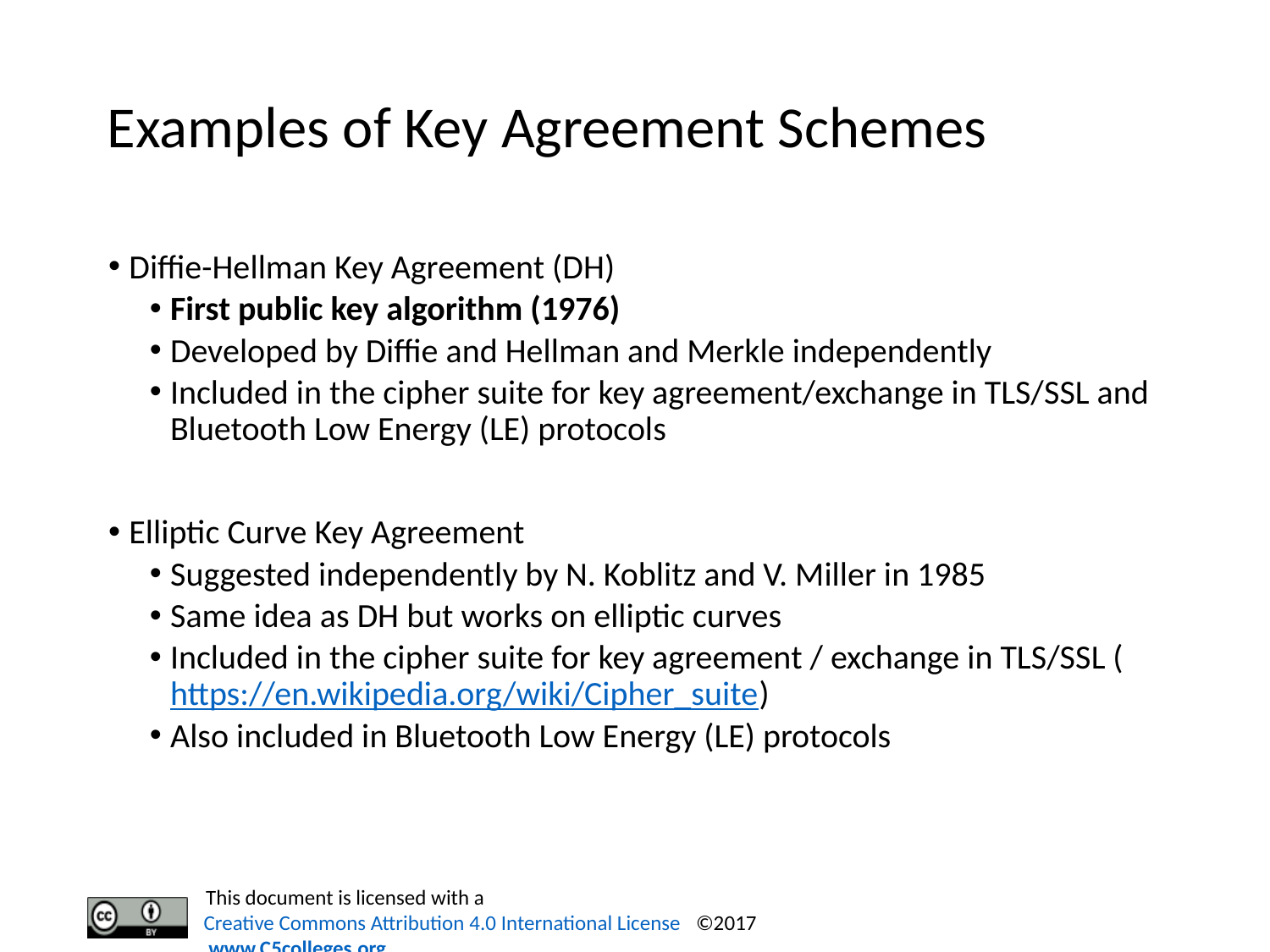

# Examples of Key Agreement Schemes
Diffie-Hellman Key Agreement (DH)
First public key algorithm (1976)
Developed by Diffie and Hellman and Merkle independently
Included in the cipher suite for key agreement/exchange in TLS/SSL and Bluetooth Low Energy (LE) protocols

Elliptic Curve Key Agreement
Suggested independently by N. Koblitz and V. Miller in 1985
Same idea as DH but works on elliptic curves
Included in the cipher suite for key agreement / exchange in TLS/SSL (https://en.wikipedia.org/wiki/Cipher_suite)
Also included in Bluetooth Low Energy (LE) protocols